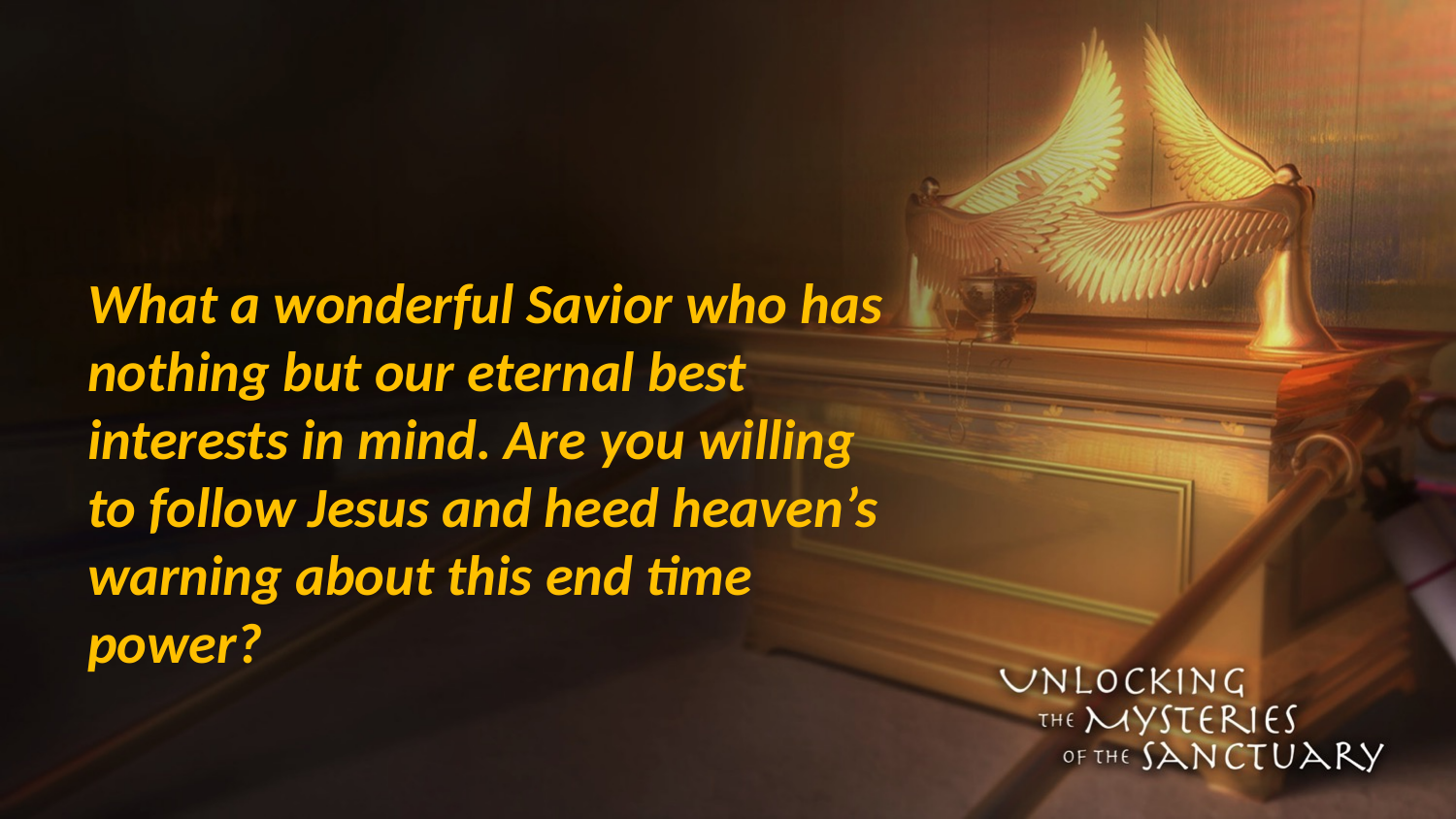

#

What a wonderful Savior who has nothing but our eternal best interests in mind. Are you willing to follow Jesus and heed heaven’s warning about this end time power?